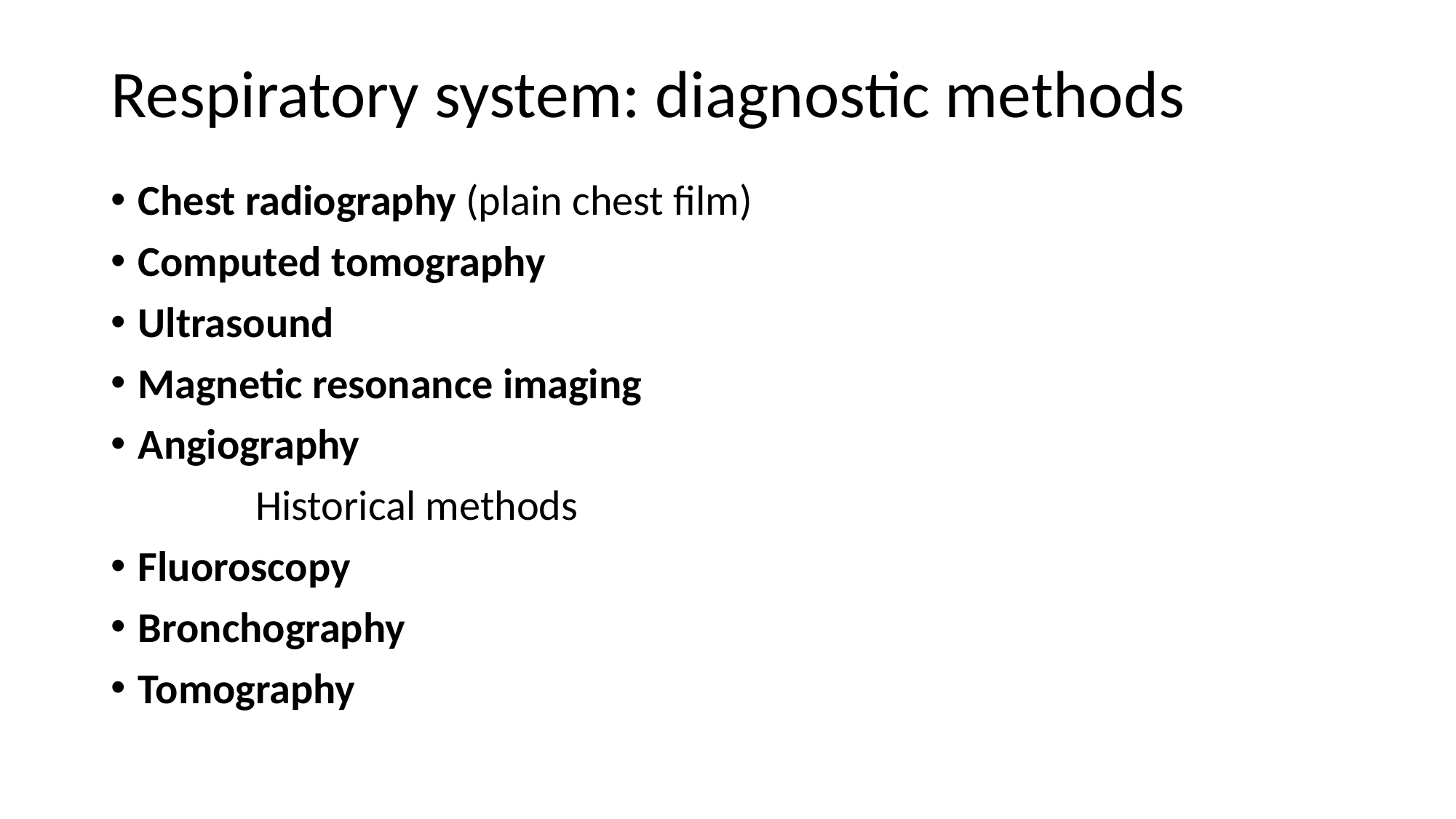

# Respiratory system: diagnostic methods
Chest radiography (plain chest film)
Computed tomography
Ultrasound
Magnetic resonance imaging
Angiography
               Historical methods
Fluoroscopy
Bronchography
Tomography